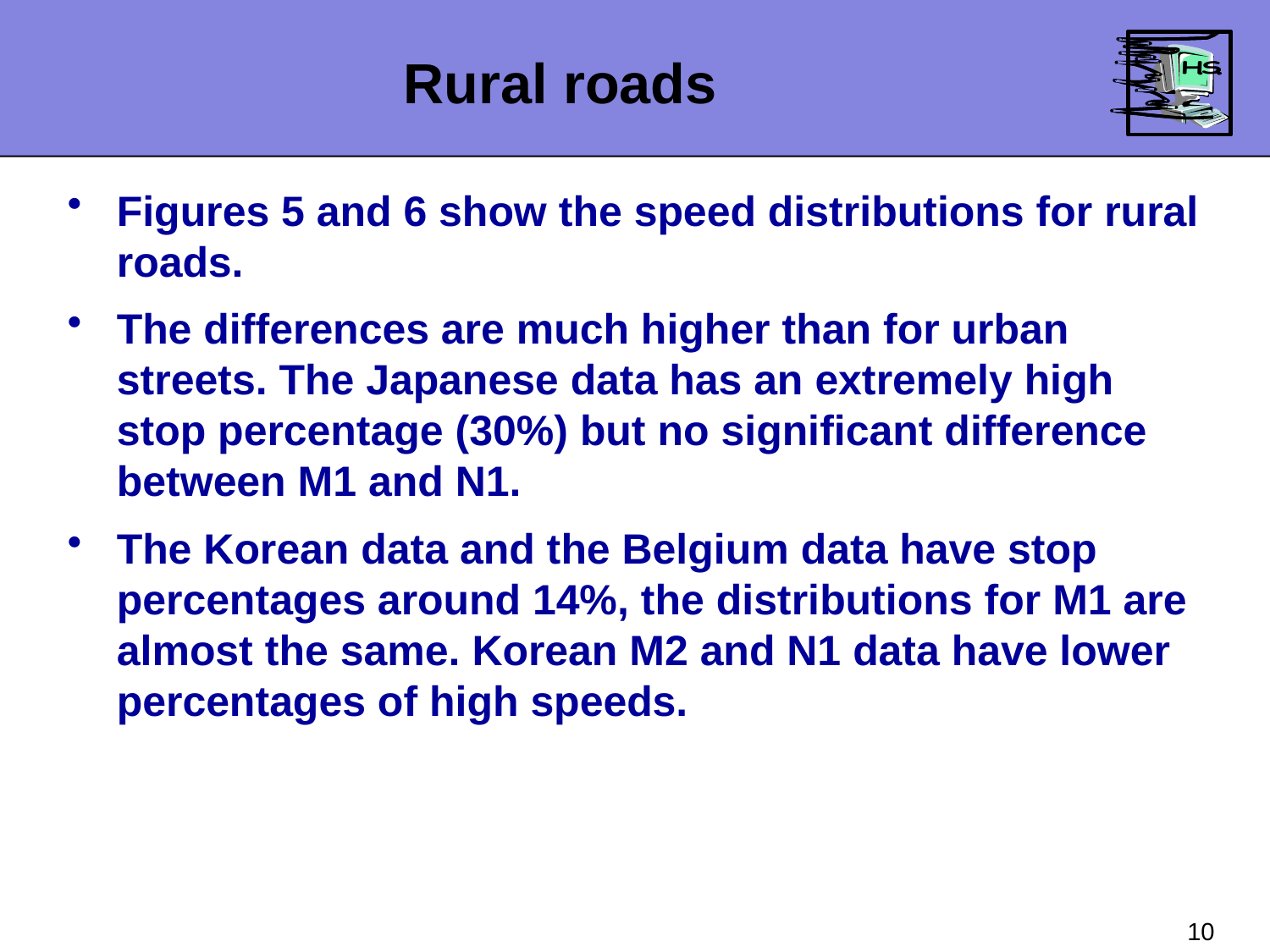

Rural roads
Figures 5 and 6 show the speed distributions for rural roads.
The differences are much higher than for urban streets. The Japanese data has an extremely high stop percentage (30%) but no significant difference between M1 and N1.
The Korean data and the Belgium data have stop percentages around 14%, the distributions for M1 are almost the same. Korean M2 and N1 data have lower percentages of high speeds.

10